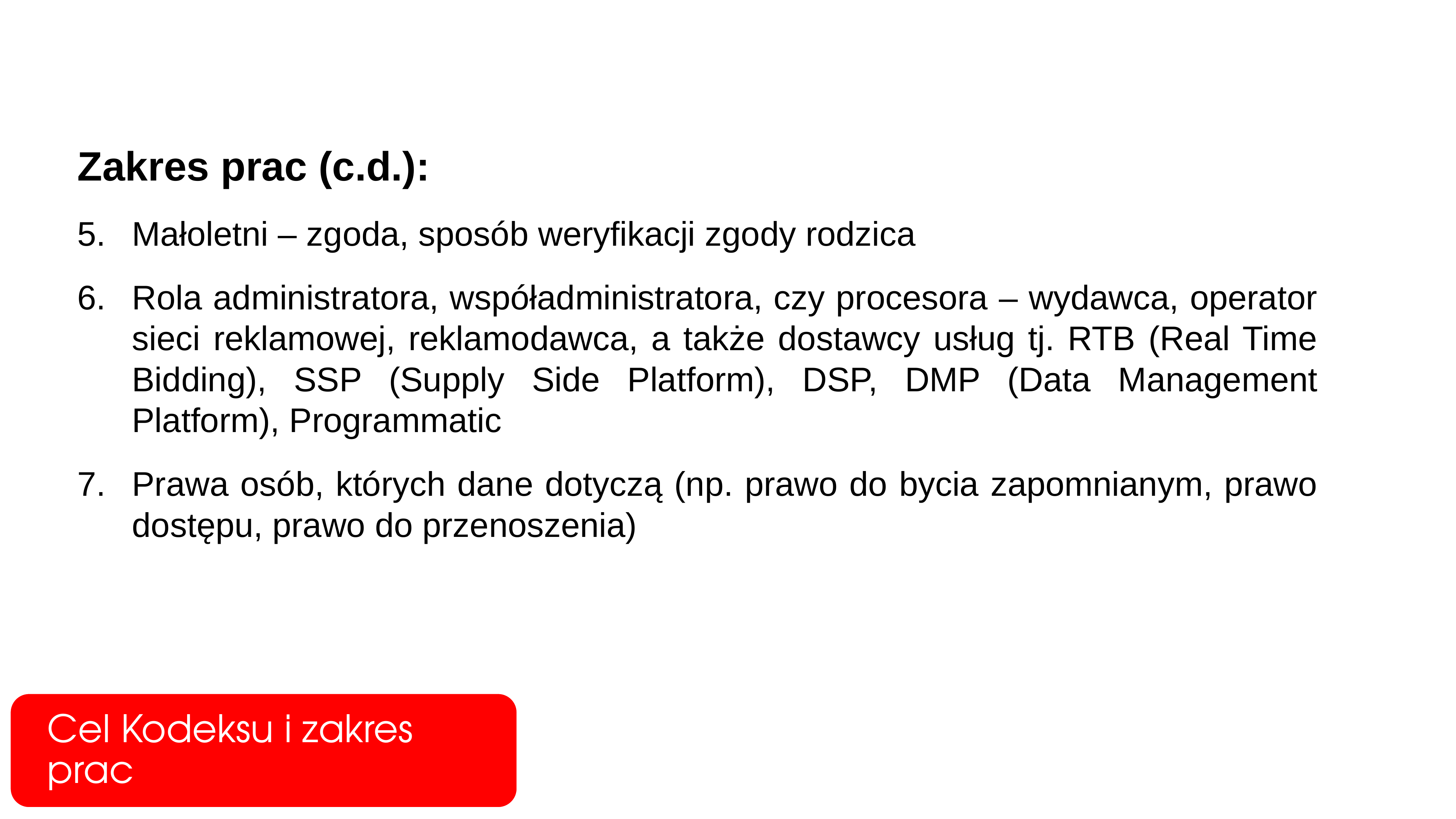

Zakres prac (c.d.):
Małoletni – zgoda, sposób weryfikacji zgody rodzica
Rola administratora, współadministratora, czy procesora – wydawca, operator sieci reklamowej, reklamodawca, a także dostawcy usług tj. RTB (Real Time Bidding), SSP (Supply Side Platform), DSP, DMP (Data Management Platform), Programmatic
Prawa osób, których dane dotyczą (np. prawo do bycia zapomnianym, prawo dostępu, prawo do przenoszenia)

Cel Kodeksu i zakres prac